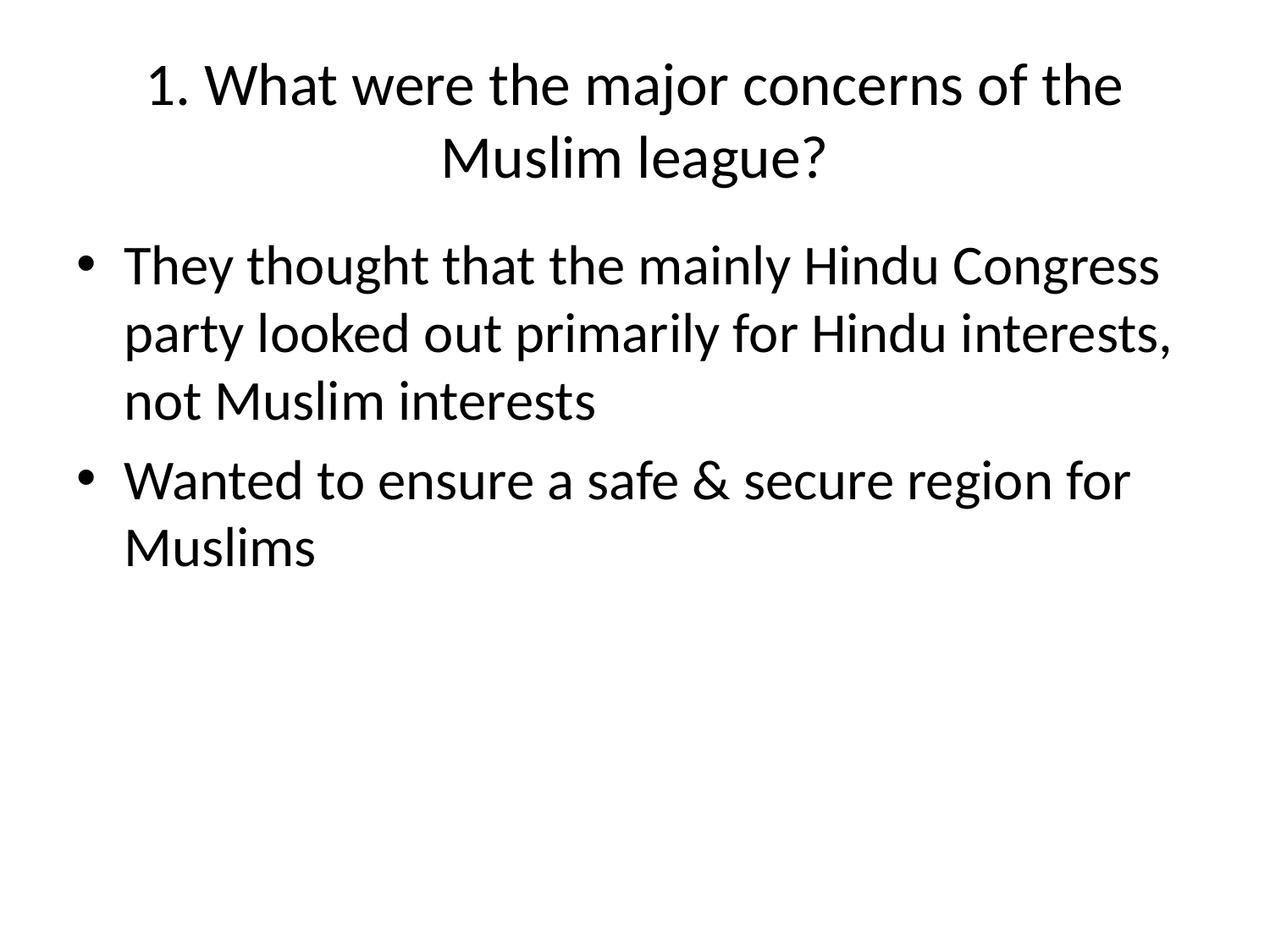

# 1. What were the major concerns of the Muslim league?
They thought that the mainly Hindu Congress party looked out primarily for Hindu interests, not Muslim interests
Wanted to ensure a safe & secure region for Muslims